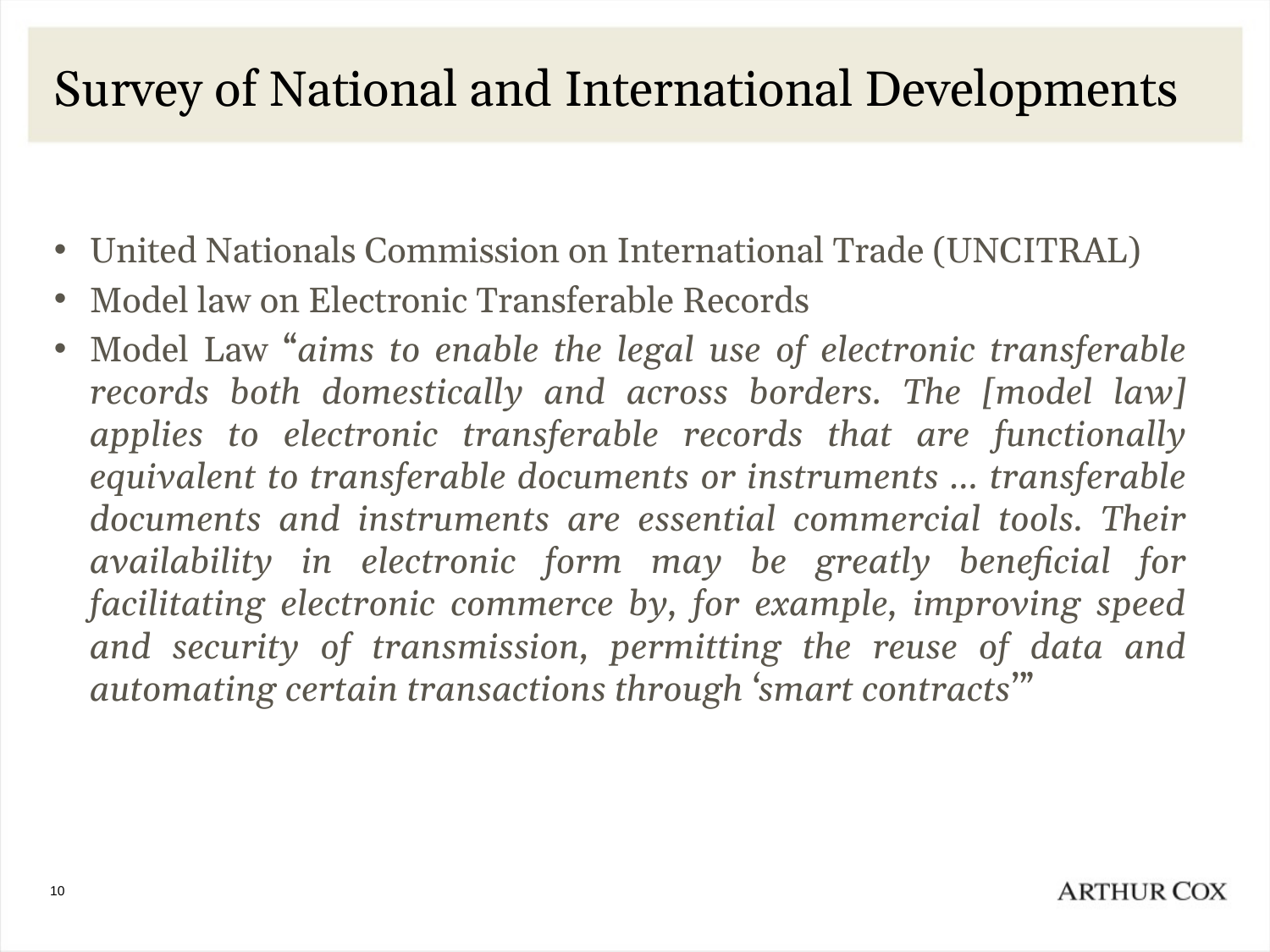

# Survey of National and International Developments
United Nationals Commission on International Trade (UNCITRAL)
Model law on Electronic Transferable Records
Model Law “aims to enable the legal use of electronic transferable records both domestically and across borders. The [model law] applies to electronic transferable records that are functionally equivalent to transferable documents or instruments … transferable documents and instruments are essential commercial tools. Their availability in electronic form may be greatly beneficial for facilitating electronic commerce by, for example, improving speed and security of transmission, permitting the reuse of data and automating certain transactions through ‘smart contracts’”
10